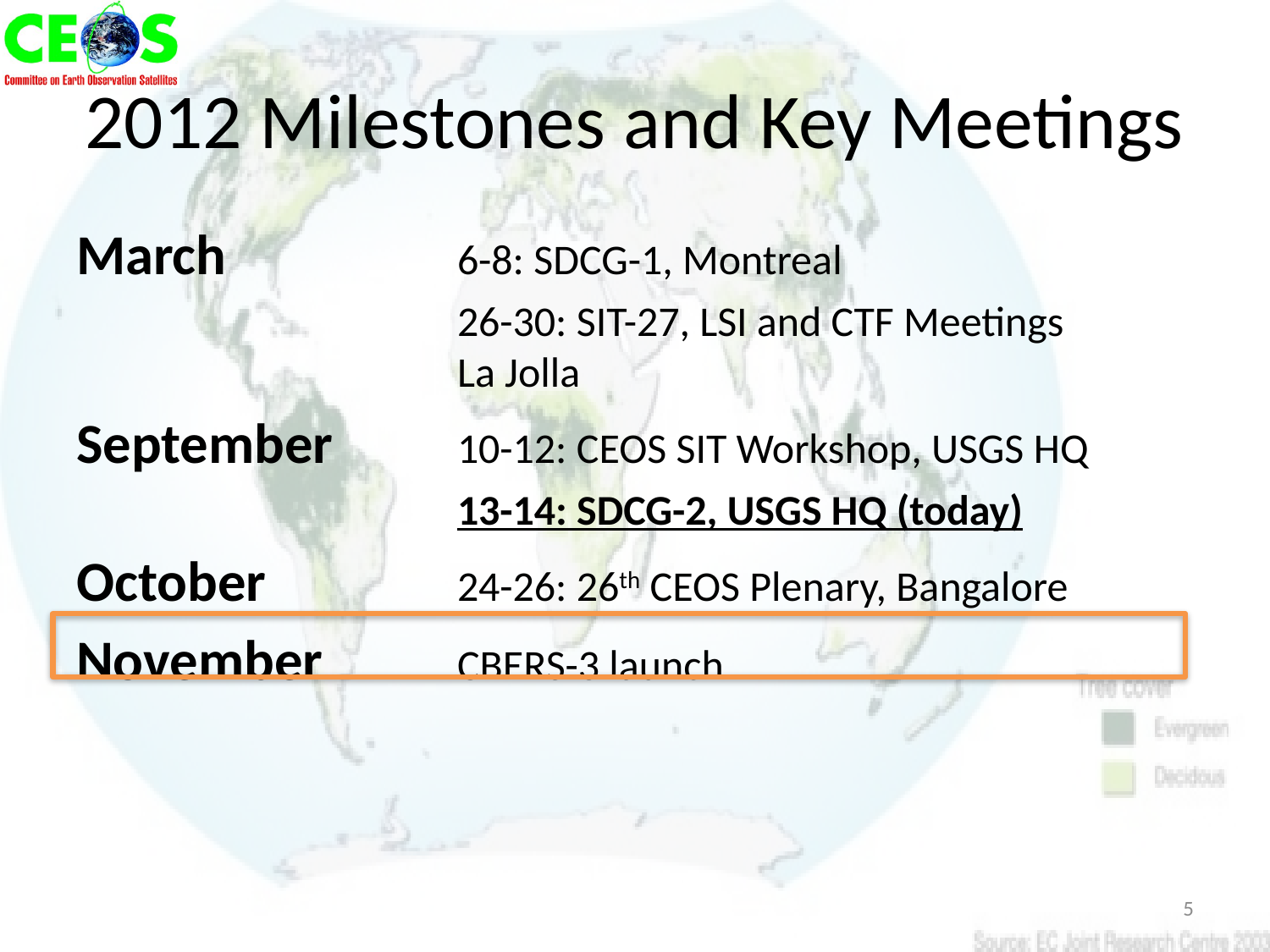

# 2012 Milestones and Key Meetings
March		6-8: SDCG-1, Montreal
			26-30: SIT-27, LSI and CTF Meetings
			La Jolla
September	10-12: CEOS SIT Workshop, USGS HQ
			13-14: SDCG-2, USGS HQ (today)
October		24-26: 26th CEOS Plenary, Bangalore
November		CBERS-3 launch

5